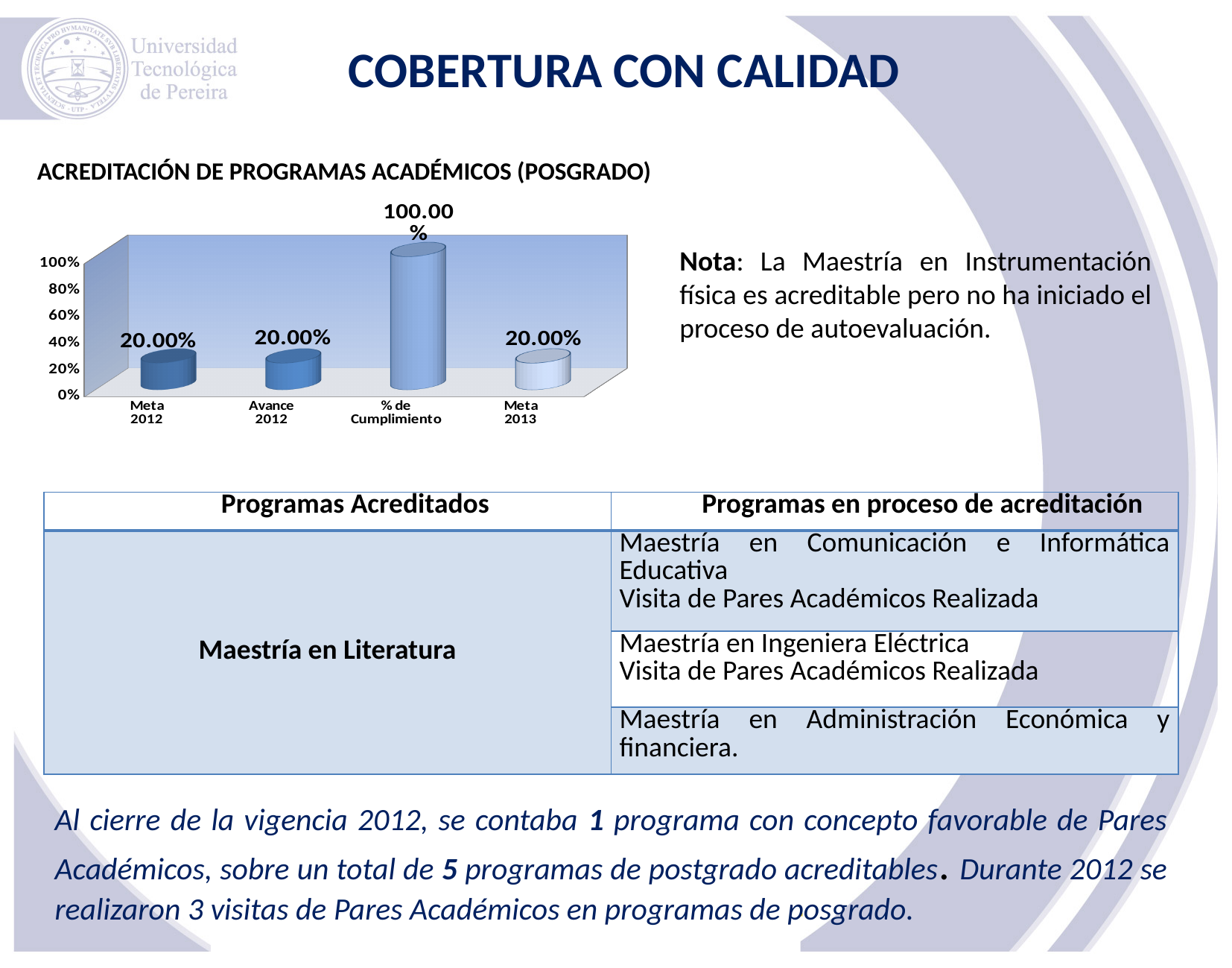

COBERTURA CON CALIDAD
Acreditación de programas académicos (pOSgrado)

[unsupported chart]

Nota: La Maestría en Instrumentación física es acreditable pero no ha iniciado el proceso de autoevaluación.
| Programas Acreditados | Programas en proceso de acreditación |
| --- | --- |
| Maestría en Literatura | Maestría en Comunicación e Informática Educativa Visita de Pares Académicos Realizada |
|  | Maestría en Ingeniera Eléctrica Visita de Pares Académicos Realizada |
|  | Maestría en Administración Económica y financiera. |
Al cierre de la vigencia 2012, se contaba 1 programa con concepto favorable de Pares Académicos, sobre un total de 5 programas de postgrado acreditables. Durante 2012 se realizaron 3 visitas de Pares Académicos en programas de posgrado.